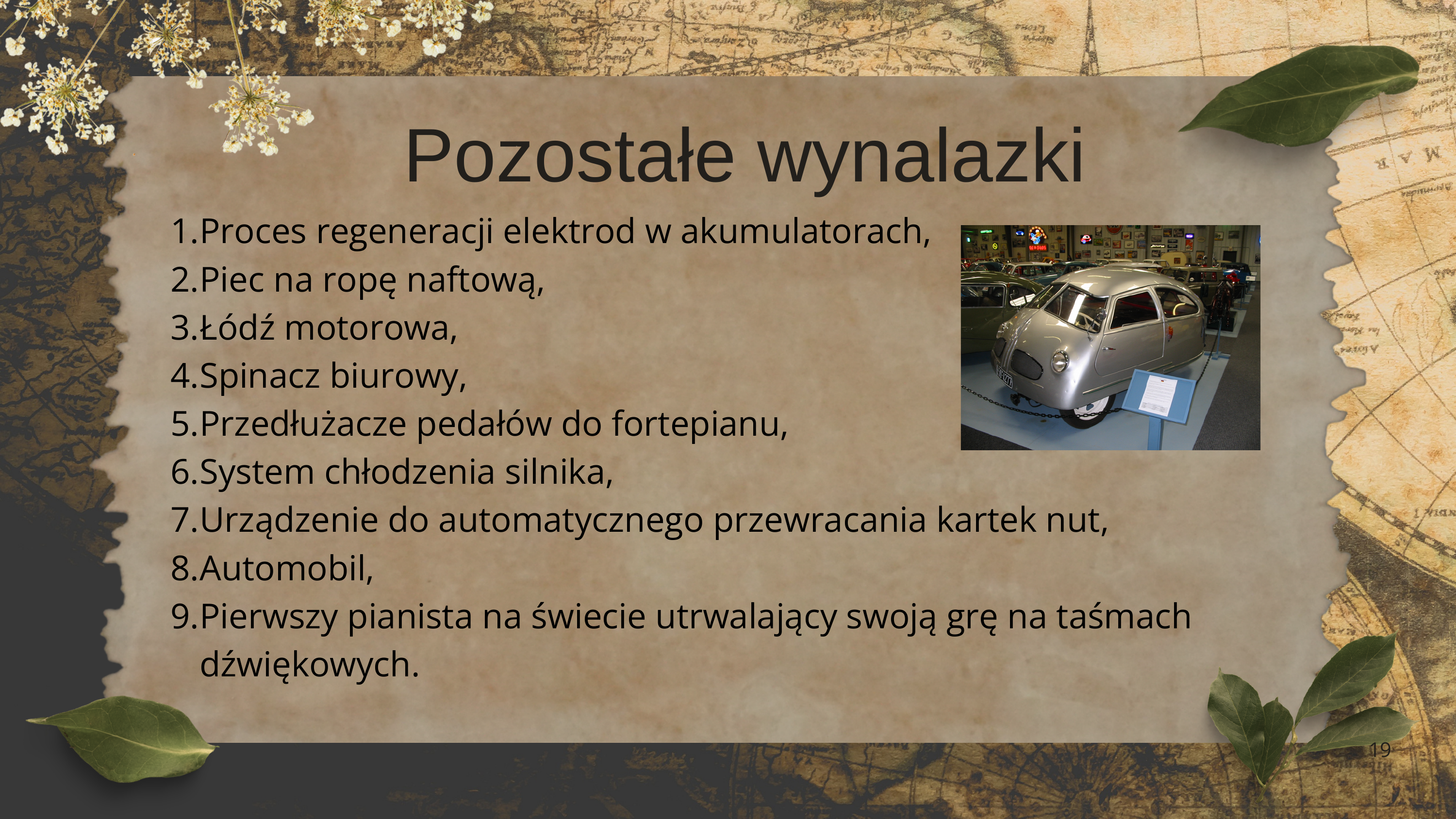

Pozostałe wynalazki
Proces regeneracji elektrod w akumulatorach,
Piec na ropę naftową,
Łódź motorowa,
Spinacz biurowy,
Przedłużacze pedałów do fortepianu,
System chłodzenia silnika,
Urządzenie do automatycznego przewracania kartek nut,
Automobil,
Pierwszy pianista na świecie utrwalający swoją grę na taśmach dźwiękowych.

19